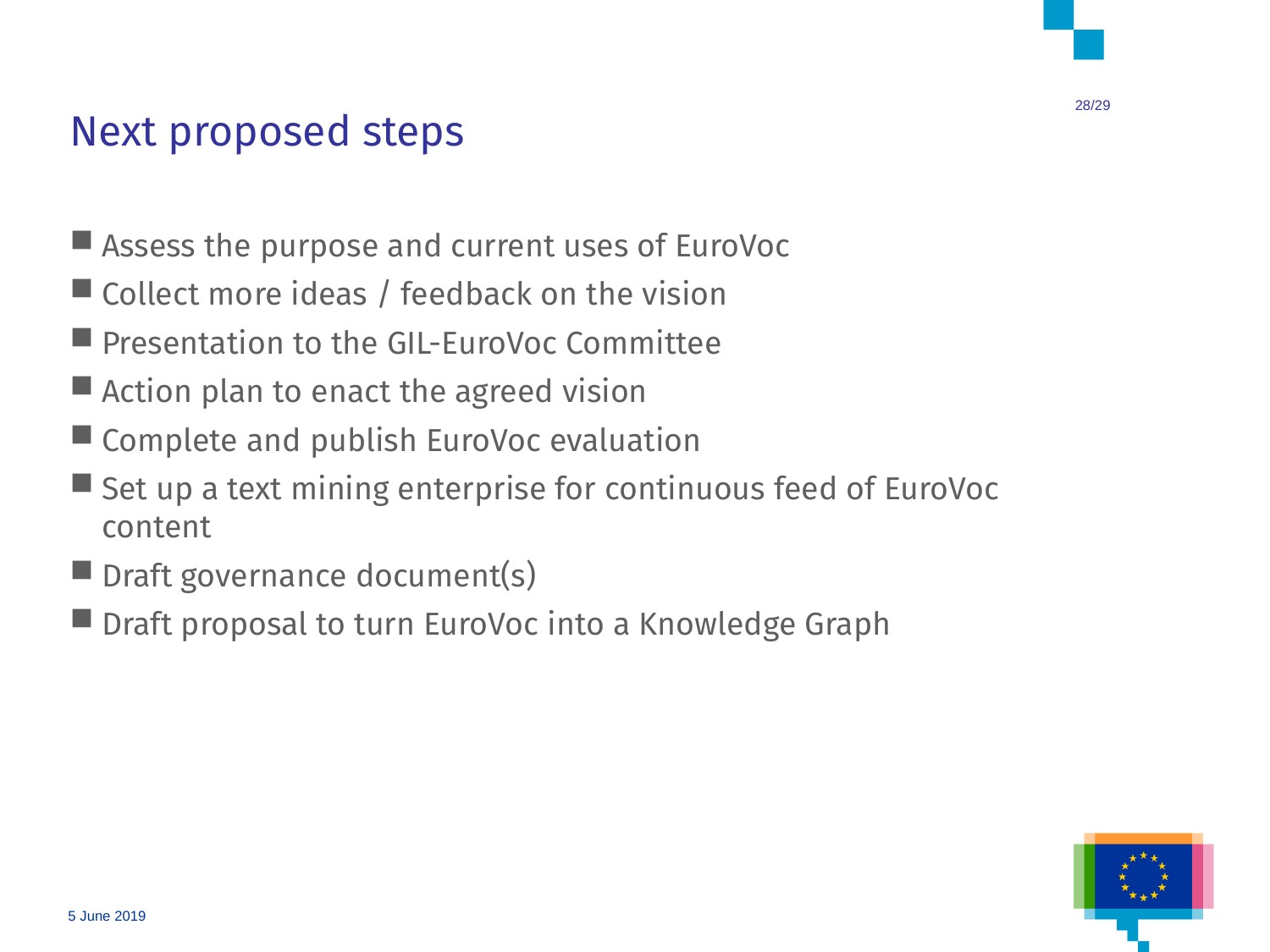

28/29
# Next proposed steps
Assess the purpose and current uses of EuroVoc
Collect more ideas / feedback on the vision
Presentation to the GIL-EuroVoc Committee
Action plan to enact the agreed vision
Complete and publish EuroVoc evaluation
Set up a text mining enterprise for continuous feed of EuroVoc content
Draft governance document(s)
Draft proposal to turn EuroVoc into a Knowledge Graph
5 June 2019